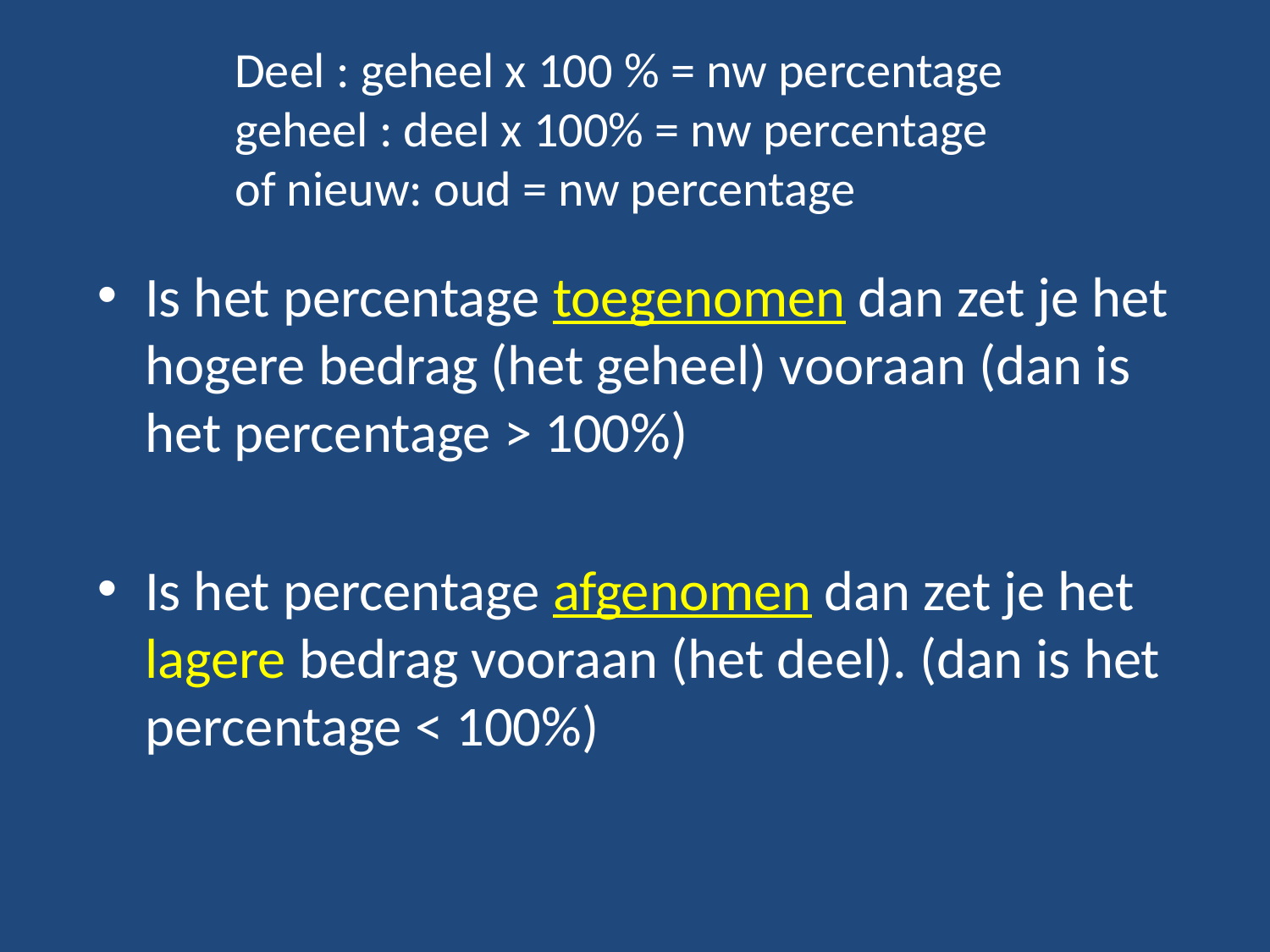

Deel : geheel x 100 % = nw percentage
geheel : deel x 100% = nw percentage
of nieuw: oud = nw percentage
Is het percentage toegenomen dan zet je het hogere bedrag (het geheel) vooraan (dan is het percentage > 100%)

Is het percentage afgenomen dan zet je het lagere bedrag vooraan (het deel). (dan is het percentage < 100%)